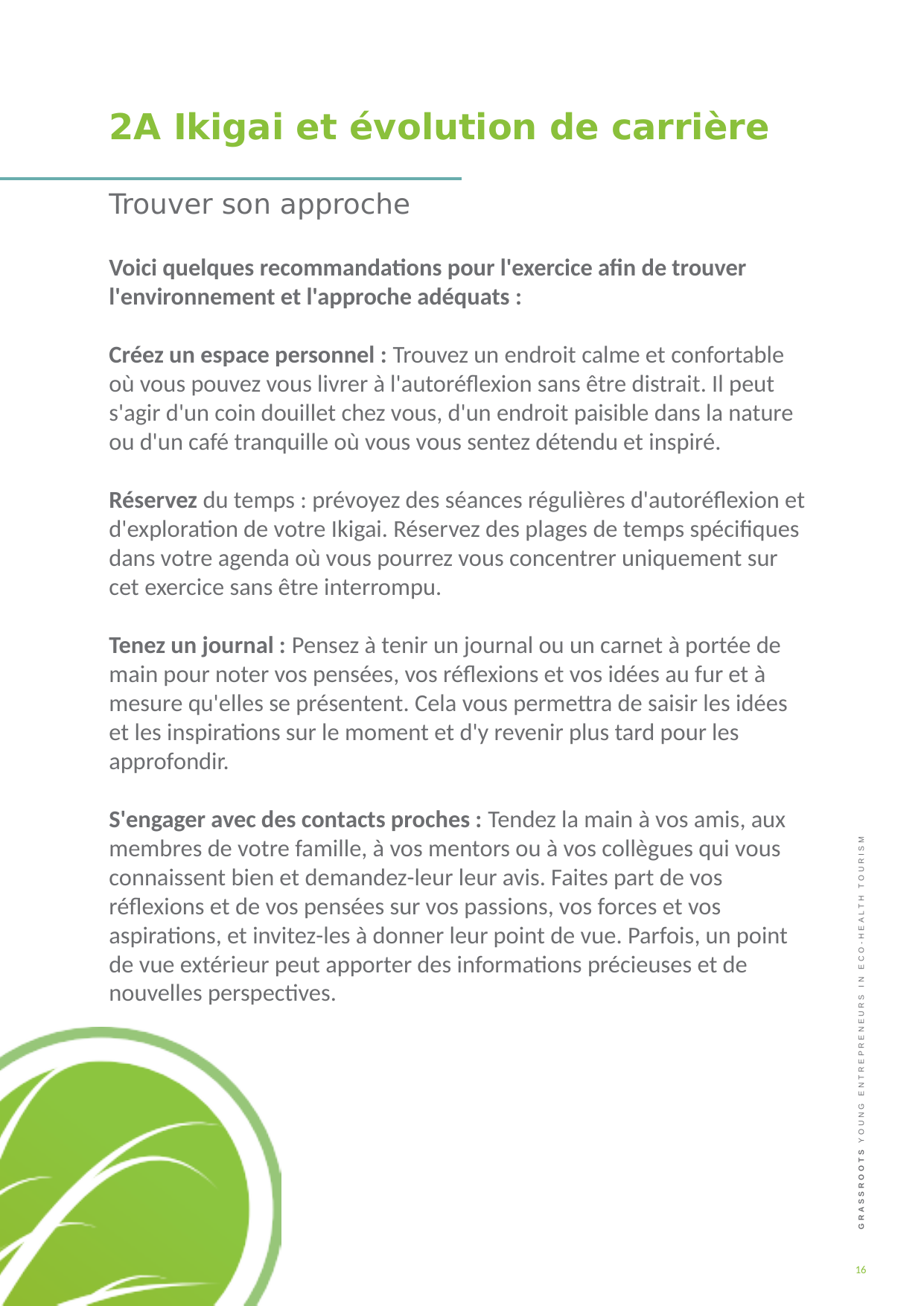

2A Ikigai et évolution de carrière
Trouver son approche
Voici quelques recommandations pour l'exercice afin de trouver l'environnement et l'approche adéquats :
Créez un espace personnel : Trouvez un endroit calme et confortable où vous pouvez vous livrer à l'autoréflexion sans être distrait. Il peut s'agir d'un coin douillet chez vous, d'un endroit paisible dans la nature ou d'un café tranquille où vous vous sentez détendu et inspiré.
Réservez du temps : prévoyez des séances régulières d'autoréflexion et d'exploration de votre Ikigai. Réservez des plages de temps spécifiques dans votre agenda où vous pourrez vous concentrer uniquement sur cet exercice sans être interrompu.
Tenez un journal : Pensez à tenir un journal ou un carnet à portée de main pour noter vos pensées, vos réflexions et vos idées au fur et à mesure qu'elles se présentent. Cela vous permettra de saisir les idées et les inspirations sur le moment et d'y revenir plus tard pour les approfondir.
S'engager avec des contacts proches : Tendez la main à vos amis, aux membres de votre famille, à vos mentors ou à vos collègues qui vous connaissent bien et demandez-leur leur avis. Faites part de vos réflexions et de vos pensées sur vos passions, vos forces et vos aspirations, et invitez-les à donner leur point de vue. Parfois, un point de vue extérieur peut apporter des informations précieuses et de nouvelles perspectives.

16